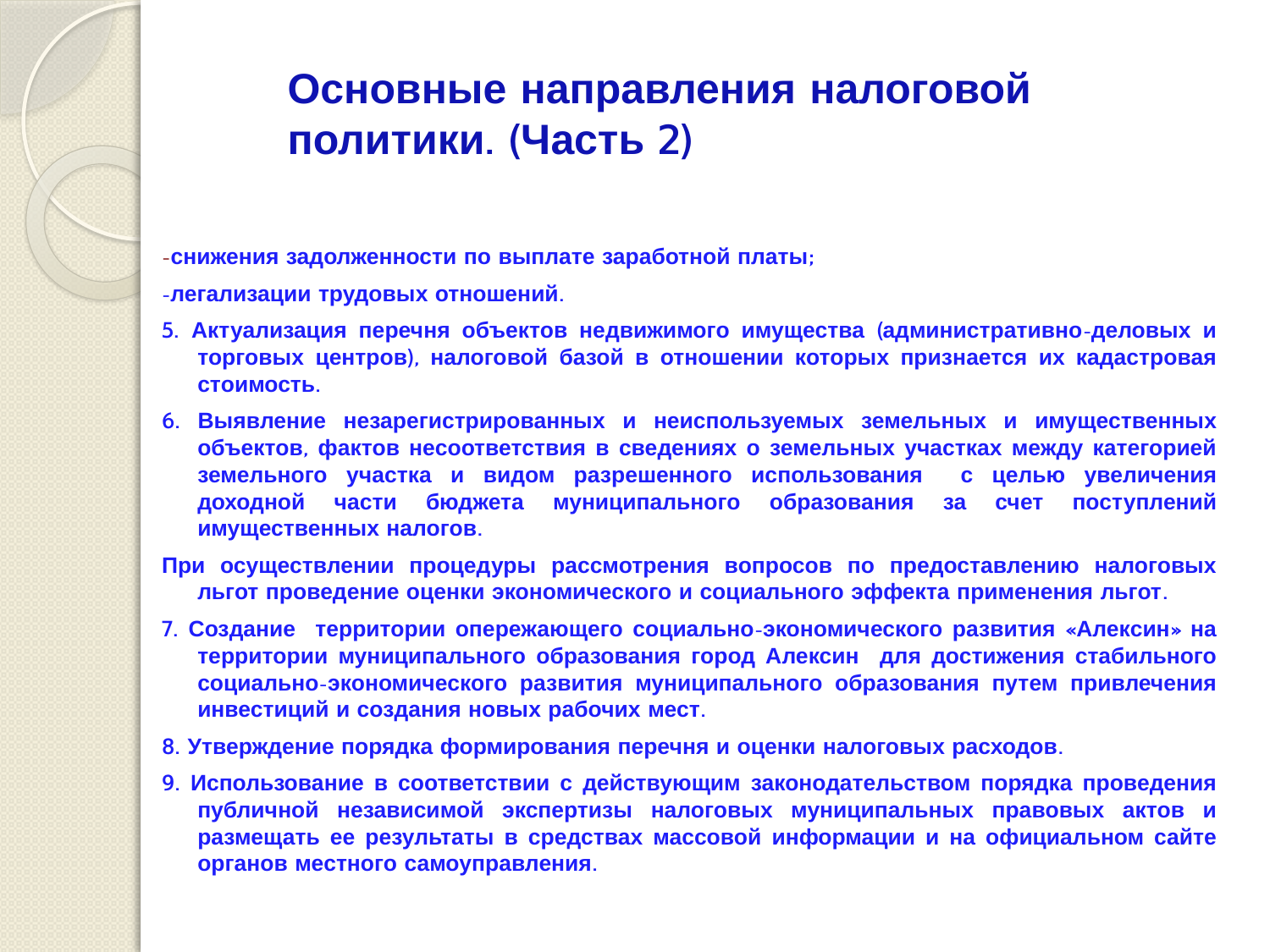

# Основные направления налоговой политики. (Часть 2)
-снижения задолженности по выплате заработной платы;
-легализации трудовых отношений.
5. Актуализация перечня объектов недвижимого имущества (административно-деловых и торговых центров), налоговой базой в отношении которых признается их кадастровая стоимость.
6. Выявление незарегистрированных и неиспользуемых земельных и имущественных объектов, фактов несоответствия в сведениях о земельных участках между категорией земельного участка и видом разрешенного использования  с целью увеличения доходной части бюджета муниципального образования за счет поступлений имущественных налогов.
При осуществлении процедуры рассмотрения вопросов по предоставлению налоговых льгот проведение оценки экономического и социального эффекта применения льгот.
7. Создание  территории опережающего социально-экономического развития «Алексин» на территории муниципального образования город Алексин  для достижения стабильного социально-экономического развития муниципального образования путем привлечения инвестиций и создания новых рабочих мест.
8. Утверждение порядка формирования перечня и оценки налоговых расходов.
9. Использование в соответствии с действующим законодательством порядка проведения публичной независимой экспертизы налоговых муниципальных правовых актов и размещать ее результаты в средствах массовой информации и на официальном сайте органов местного самоуправления.